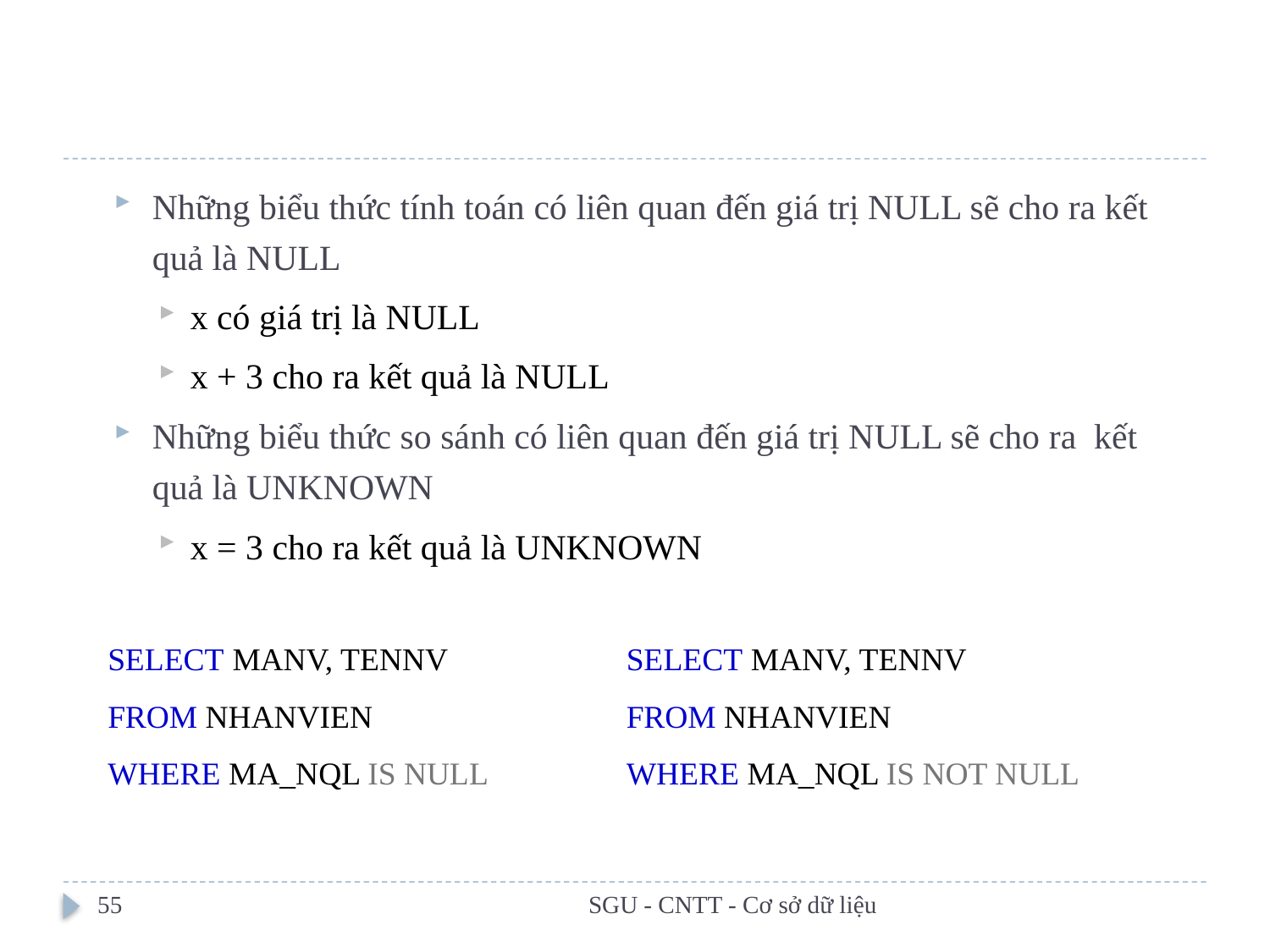

#
Những biểu thức tính toán có liên quan đến giá trị NULL sẽ cho ra kết quả là NULL
x có giá trị là NULL
x + 3 cho ra kết quả là NULL
Những biểu thức so sánh có liên quan đến giá trị NULL sẽ cho ra  kết quả là UNKNOWN
x = 3 cho ra kết quả là UNKNOWN
SELECT MANV, TENNV
FROM NHANVIEN
WHERE MA_NQL IS NULL
SELECT MANV, TENNV
FROM NHANVIEN
WHERE MA_NQL IS NOT NULL
55
SGU - CNTT - Cơ sở dữ liệu